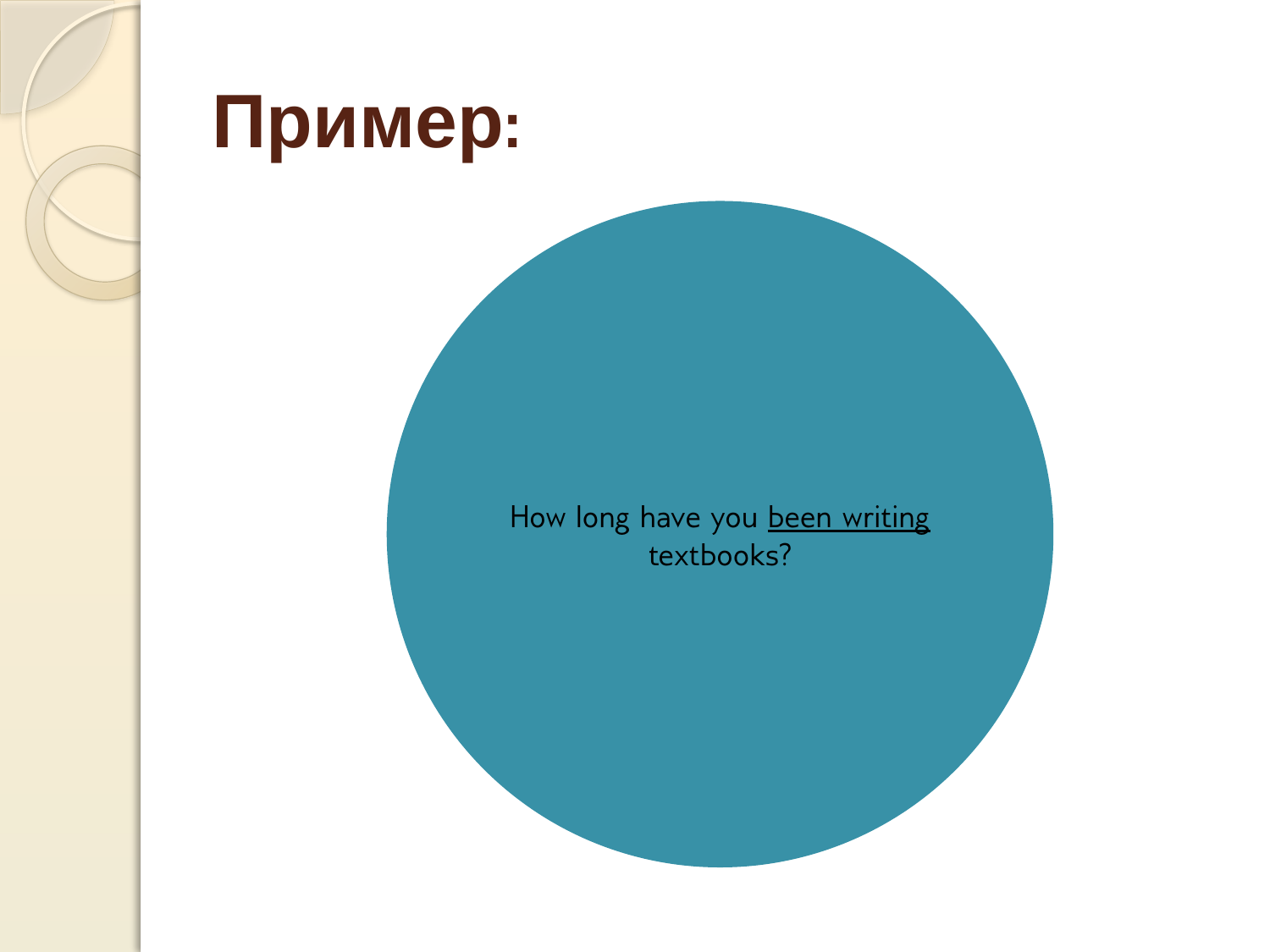

# Пример:
How long have you been writing textbooks?